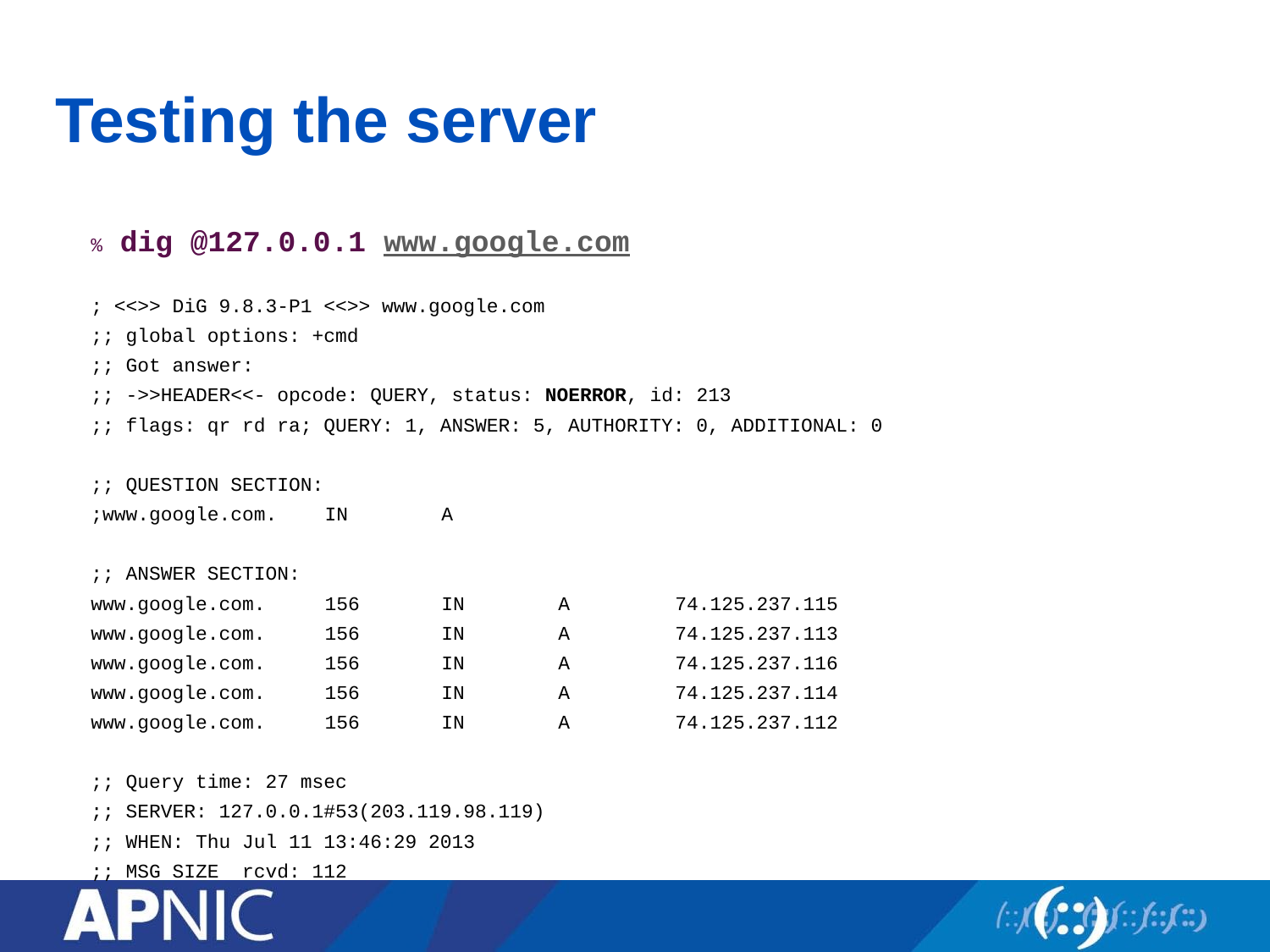

# Testing the server
% dig @127.0.0.1 www.google.com

; <<>> DiG 9.8.3-P1 <<>> www.google.com
;; global options: +cmd
;; Got answer:
;; ->>HEADER<<- opcode: QUERY, status: NOERROR, id: 213
;; flags: qr rd ra; QUERY: 1, ANSWER: 5, AUTHORITY: 0, ADDITIONAL: 0

;; QUESTION SECTION:
;www.google.com.			IN	A

;; ANSWER SECTION:
www.google.com.		156	IN	A	74.125.237.115
www.google.com.		156	IN	A	74.125.237.113
www.google.com.		156	IN	A	74.125.237.116
www.google.com.		156	IN	A	74.125.237.114
www.google.com.		156	IN	A	74.125.237.112

;; Query time: 27 msec
;; SERVER: 127.0.0.1#53(203.119.98.119)
;; WHEN: Thu Jul 11 13:46:29 2013
;; MSG SIZE  rcvd: 112